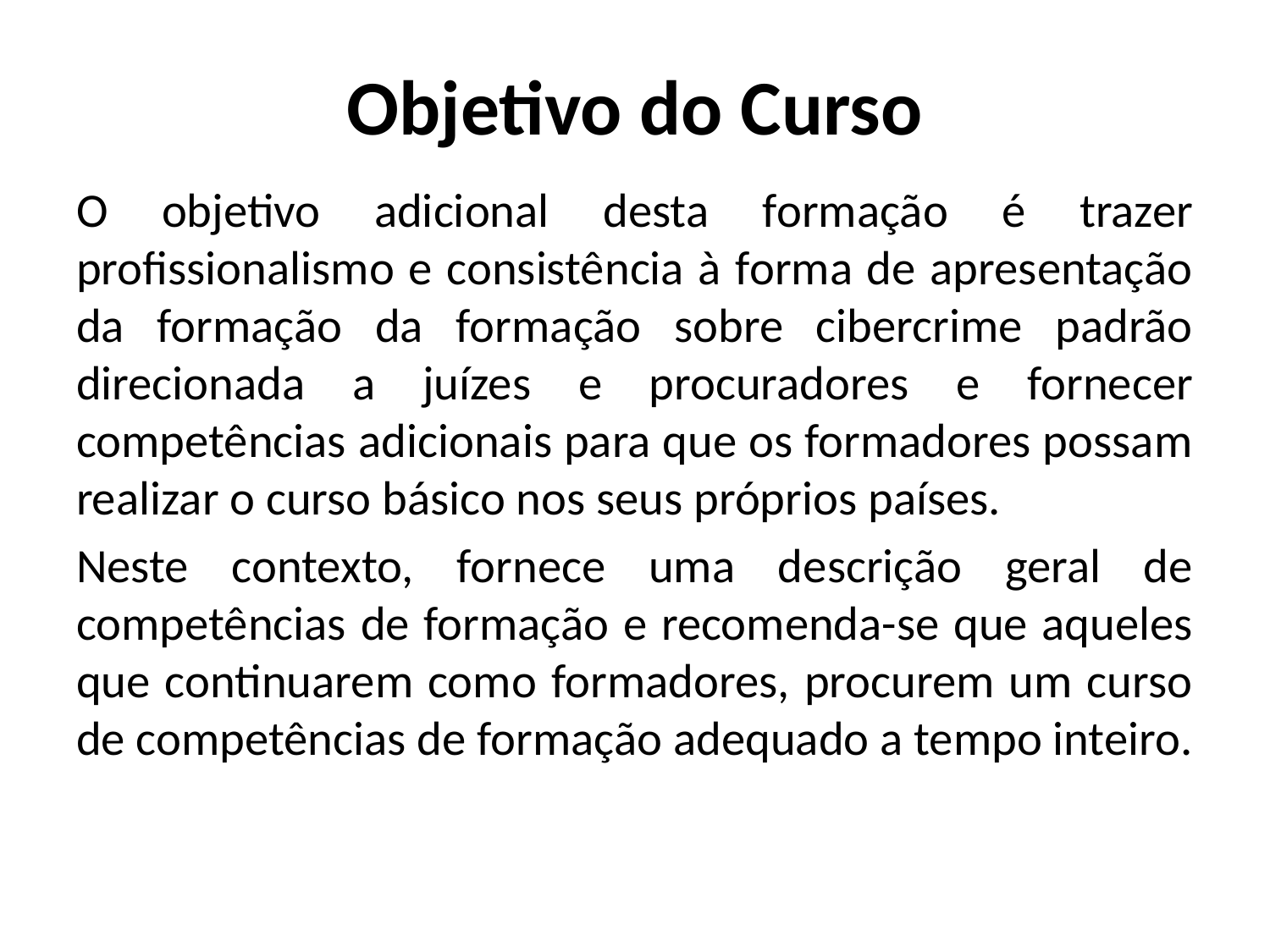

# Objetivo do Curso
O objetivo adicional desta formação é trazer profissionalismo e consistência à forma de apresentação da formação da formação sobre cibercrime padrão direcionada a juízes e procuradores e fornecer competências adicionais para que os formadores possam realizar o curso básico nos seus próprios países.
Neste contexto, fornece uma descrição geral de competências de formação e recomenda-se que aqueles que continuarem como formadores, procurem um curso de competências de formação adequado a tempo inteiro.